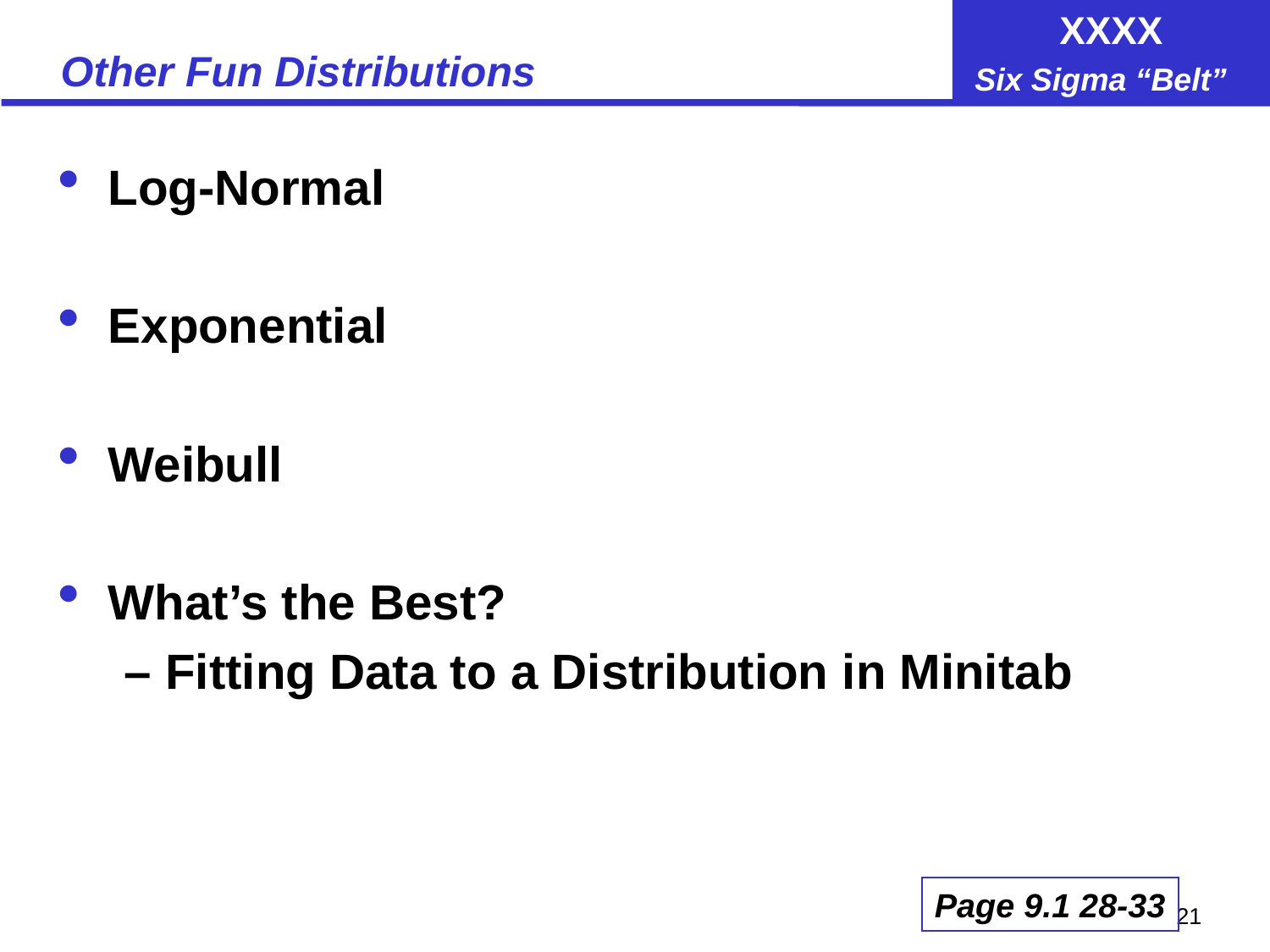

# Other Fun Distributions
Log-Normal

Exponential

Weibull

What’s the Best?
– Fitting Data to a Distribution in Minitab
Page 9.1 28-33